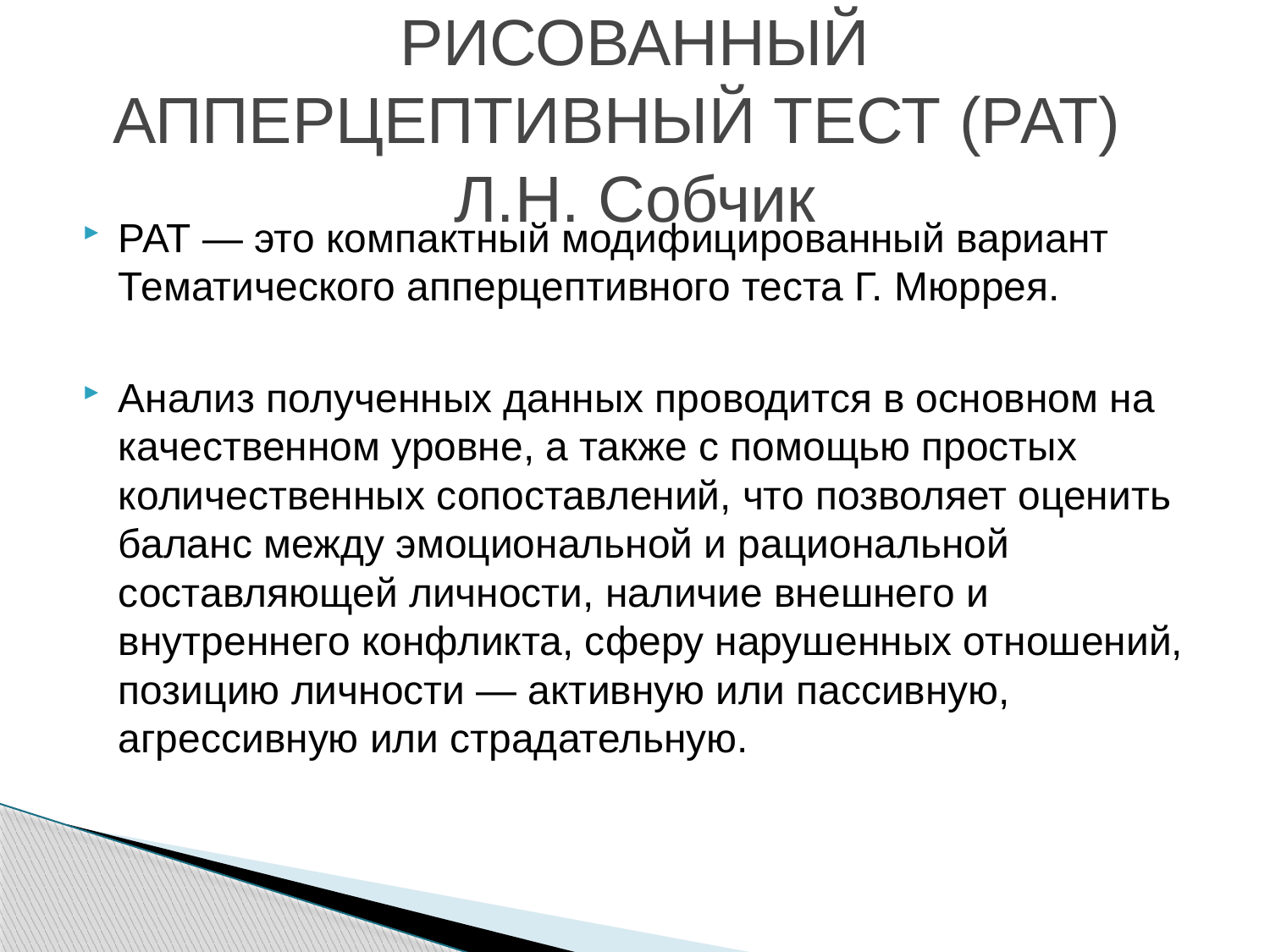

# РИСОВАННЫЙ АППЕРЦЕПТИВНЫЙ ТЕСТ (РАТ)   Л.Н. Собчик
РАТ — это компактный модифицированный вариант Тематического апперцептивного теста Г. Мюррея.

Анализ полученных данных проводится в основном на качественном уровне, а также с помощью простых количественных сопоставлений, что позволяет оценить баланс между эмоциональной и рациональной составляющей личности, наличие внешнего и внутреннего конфликта, сферу нарушенных отношений, позицию личности — активную или пассивную, агрессивную или страдательную.